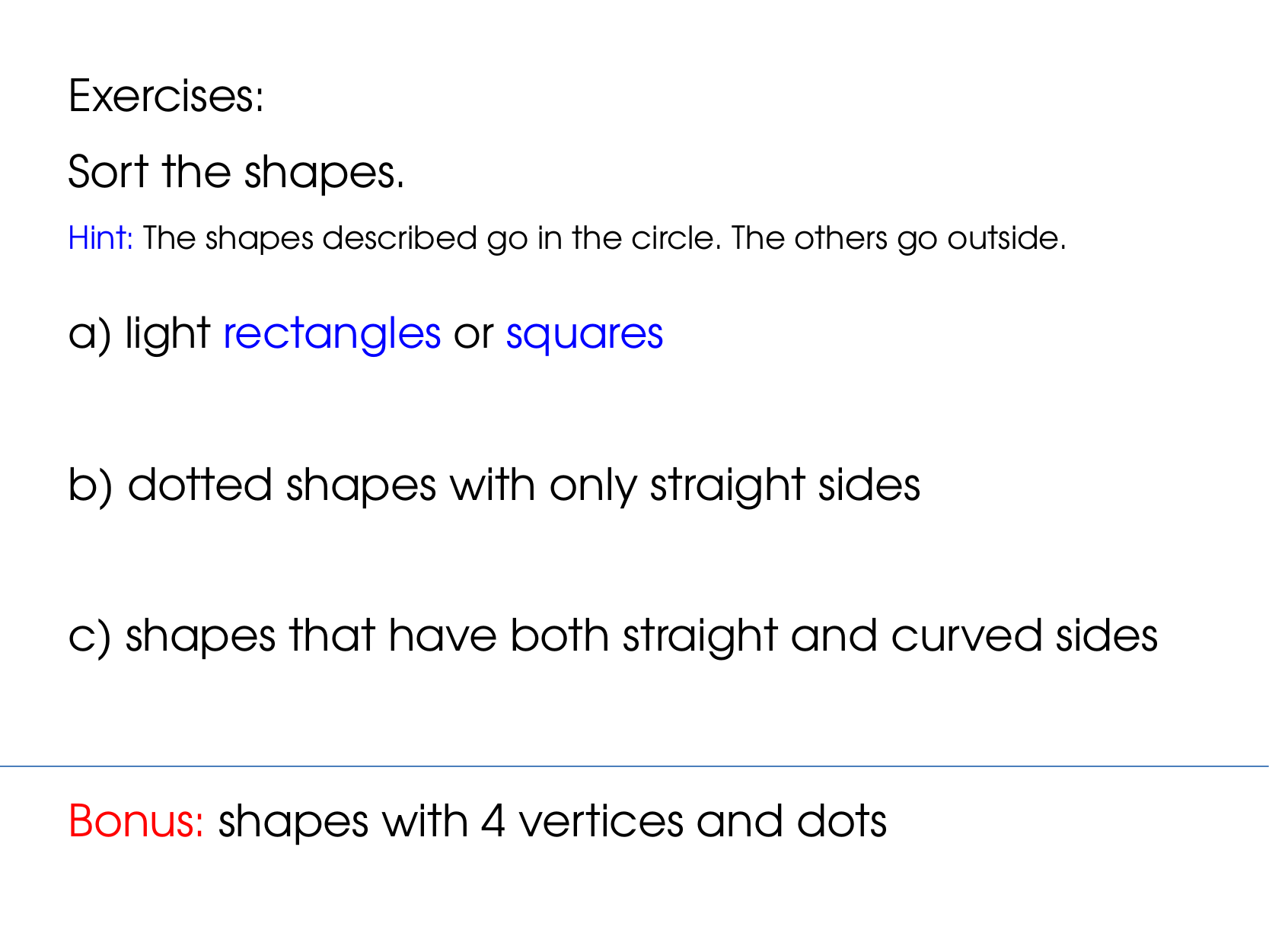

Exercises:
Sort the shapes.
Hint: The shapes described go in the circle. The others go outside.
a) light rectangles or squares
b) dotted shapes with only straight sides
c) shapes that have both straight and curved sides
Bonus: shapes with 4 vertices and dots